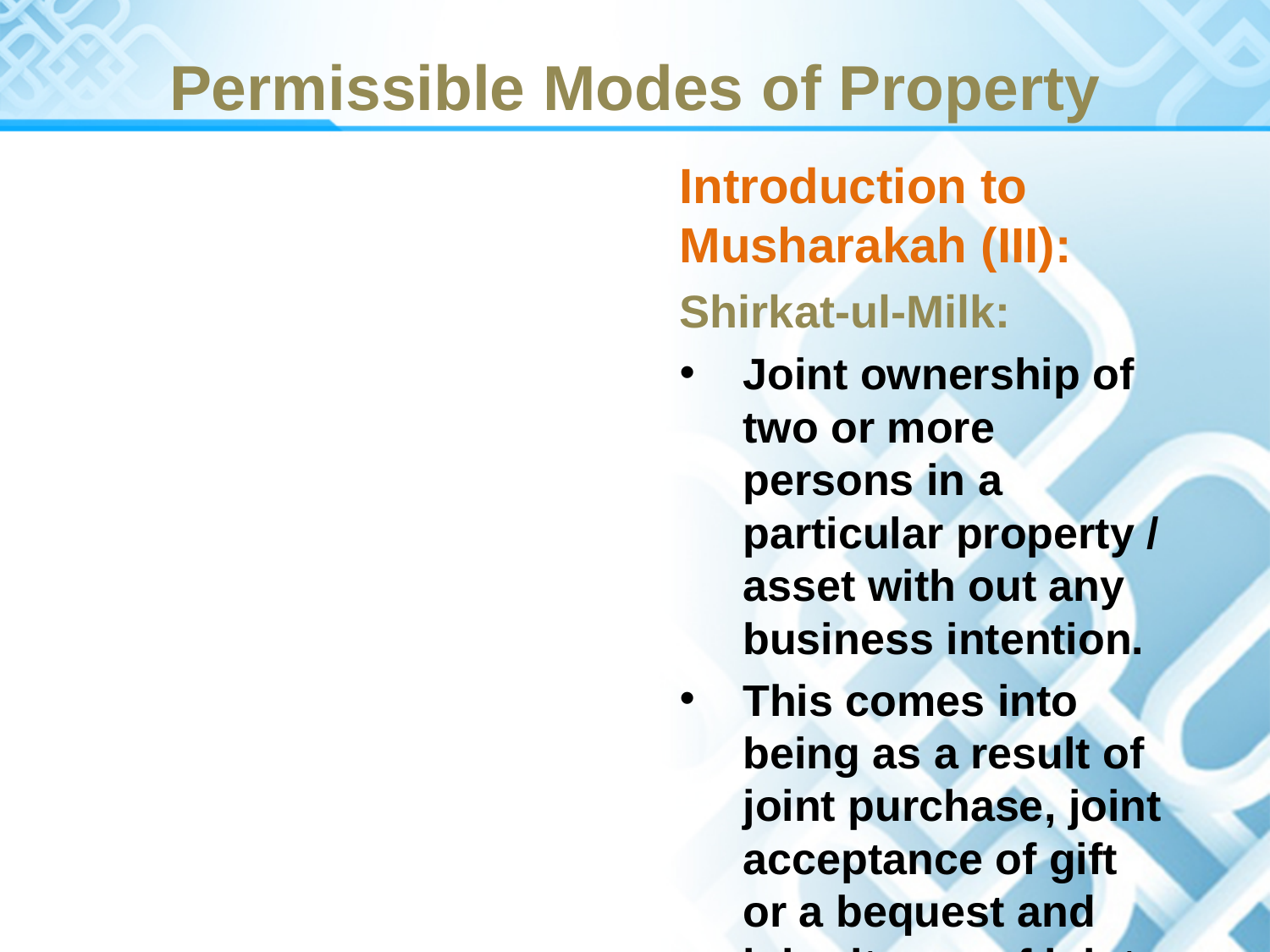

Permissible Modes of Property
Introduction to Musharakah (III):
Shirkat-ul-Milk:
Joint ownership of two or more persons in a particular property / asset with out any business intention.
This comes into being as a result of joint purchase, joint acceptance of gift or a bequest and inheritance of joint property.